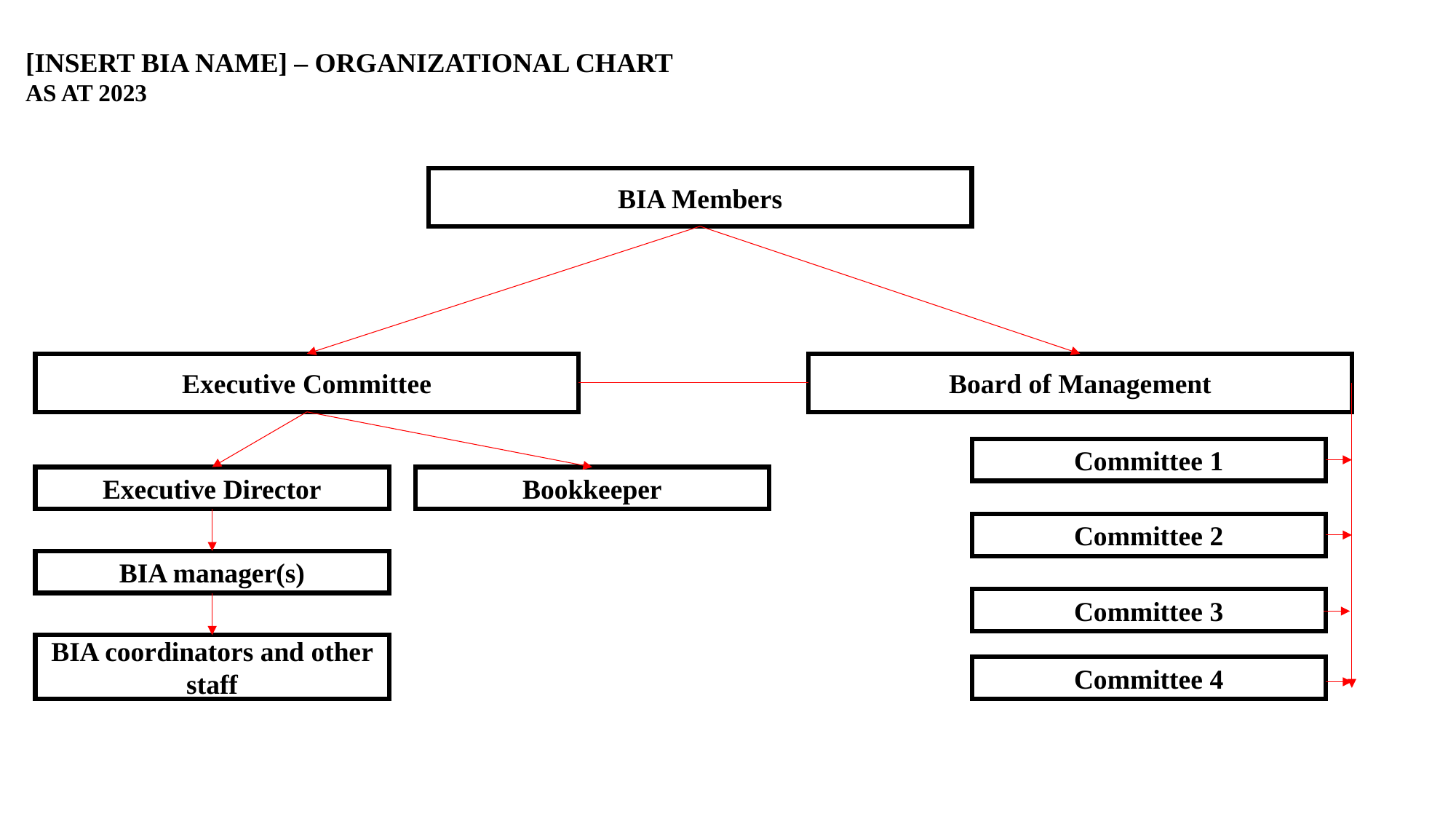

[INSERT BIA NAME] – ORGANIZATIONAL CHART
AS AT 2023
BIA Members
Executive Committee
Board of Management
Committee 1
Bookkeeper
Executive Director
Committee 2
BIA manager(s)
Committee 3
BIA coordinators and other staff
Committee 4